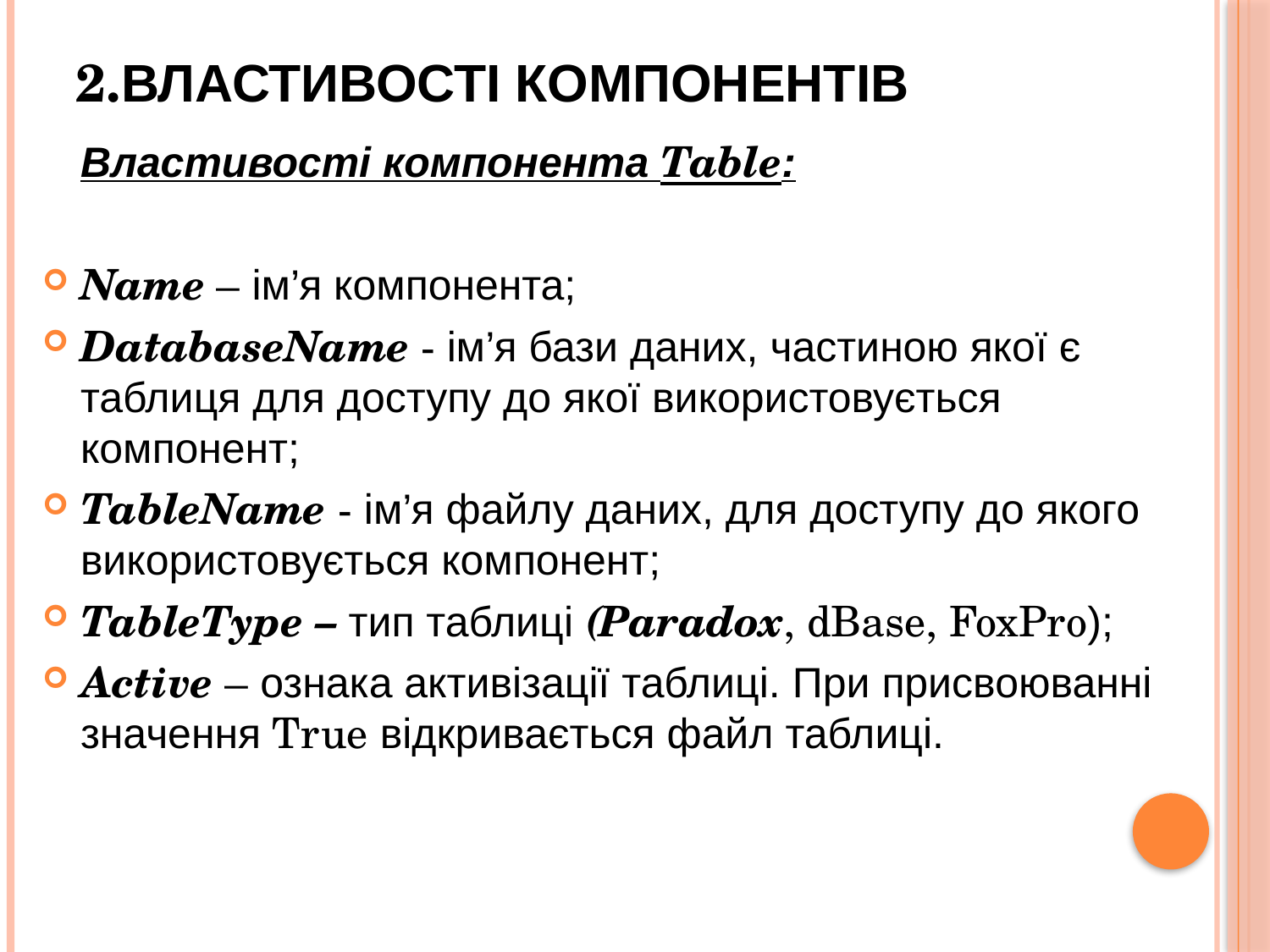

# 2.Властивості компонентів
	Властивості компонента Table:

Name – ім’я компонента;
DatabaseName - ім’я бази даних, частиною якої є таблиця для доступу до якої використовується компонент;
TableName - ім’я файлу даних, для доступу до якого використовується компонент;
TableType – тип таблиці (Paradox, dBase, FoxPro);
Active – ознака активізації таблиці. При присвоюванні значення True відкривається файл таблиці.